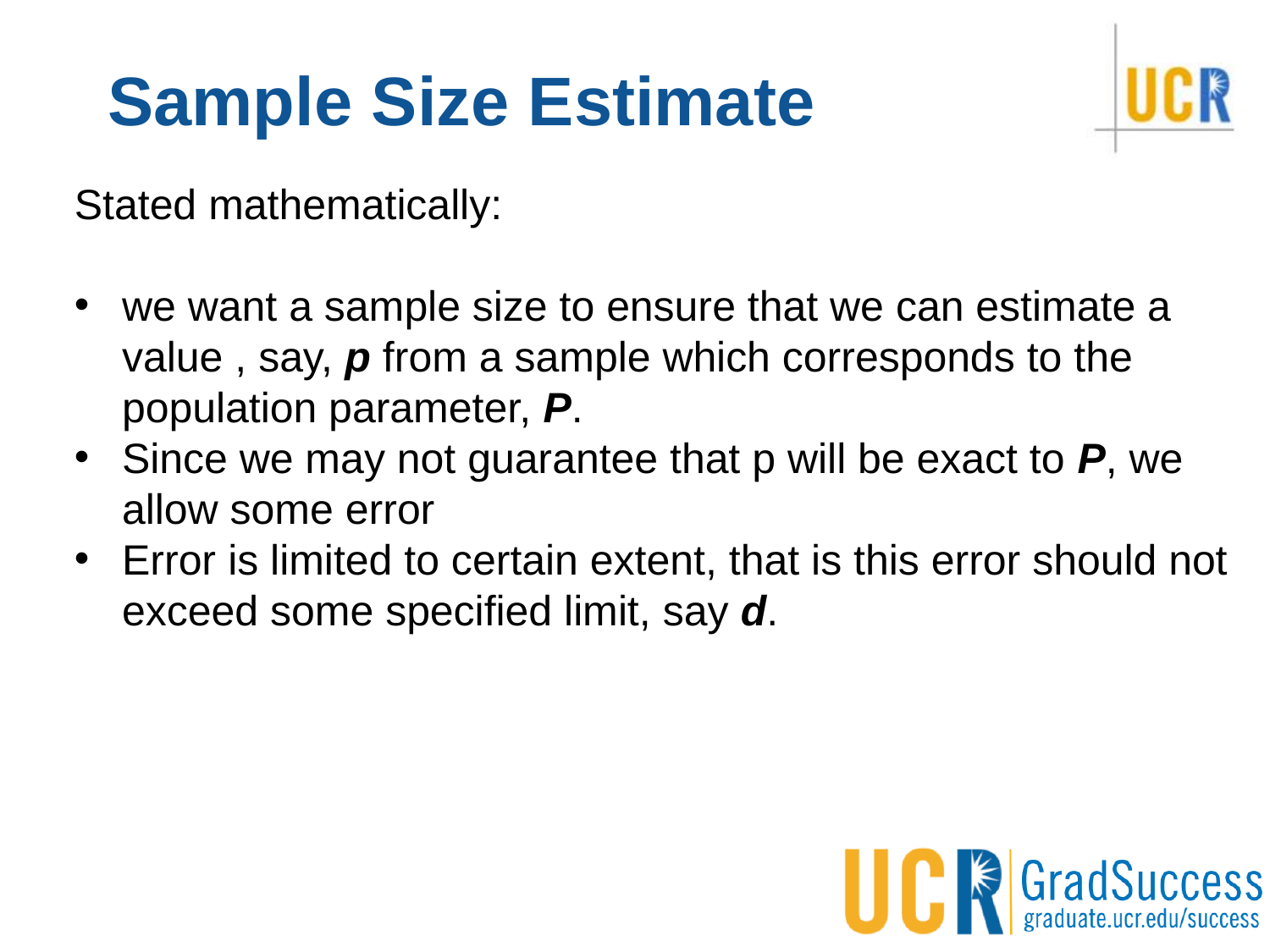

# Sample Size Estimate
Stated mathematically:

we want a sample size to ensure that we can estimate a value , say, p from a sample which corresponds to the population parameter, P.
Since we may not guarantee that p will be exact to P, we allow some error
Error is limited to certain extent, that is this error should not exceed some specified limit, say d.